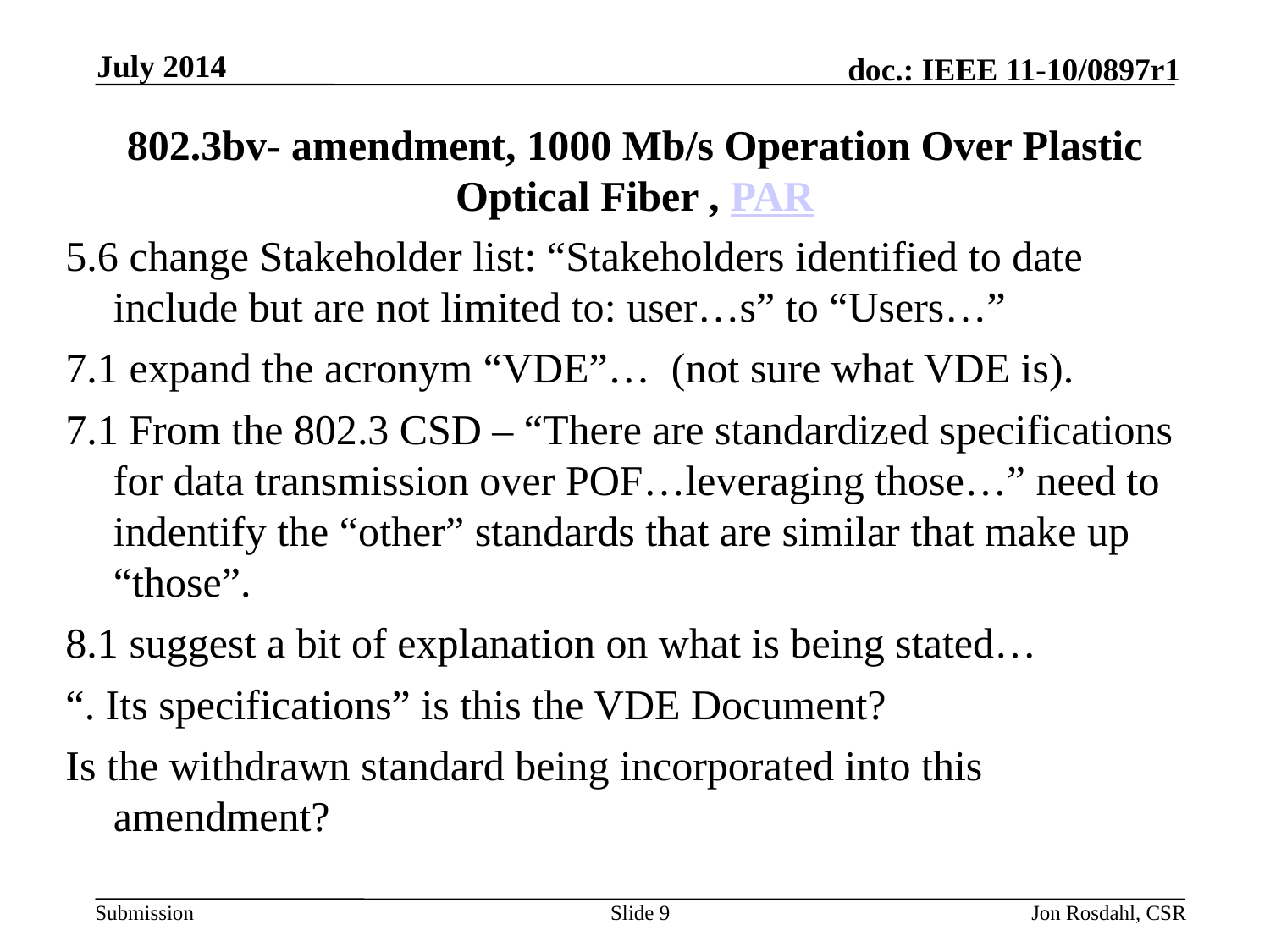

July 2014
# 802.3bv- amendment, 1000 Mb/s Operation Over Plastic Optical Fiber , PAR
5.6 change Stakeholder list: “Stakeholders identified to date include but are not limited to: user…s” to “Users…”
7.1 expand the acronym “VDE”…  (not sure what VDE is).
7.1 From the 802.3 CSD – “There are standardized specifications for data transmission over POF…leveraging those…” need to indentify the “other” standards that are similar that make up “those”.
8.1 suggest a bit of explanation on what is being stated…
“. Its specifications” is this the VDE Document?
Is the withdrawn standard being incorporated into this amendment?
Slide 9
Jon Rosdahl, CSR